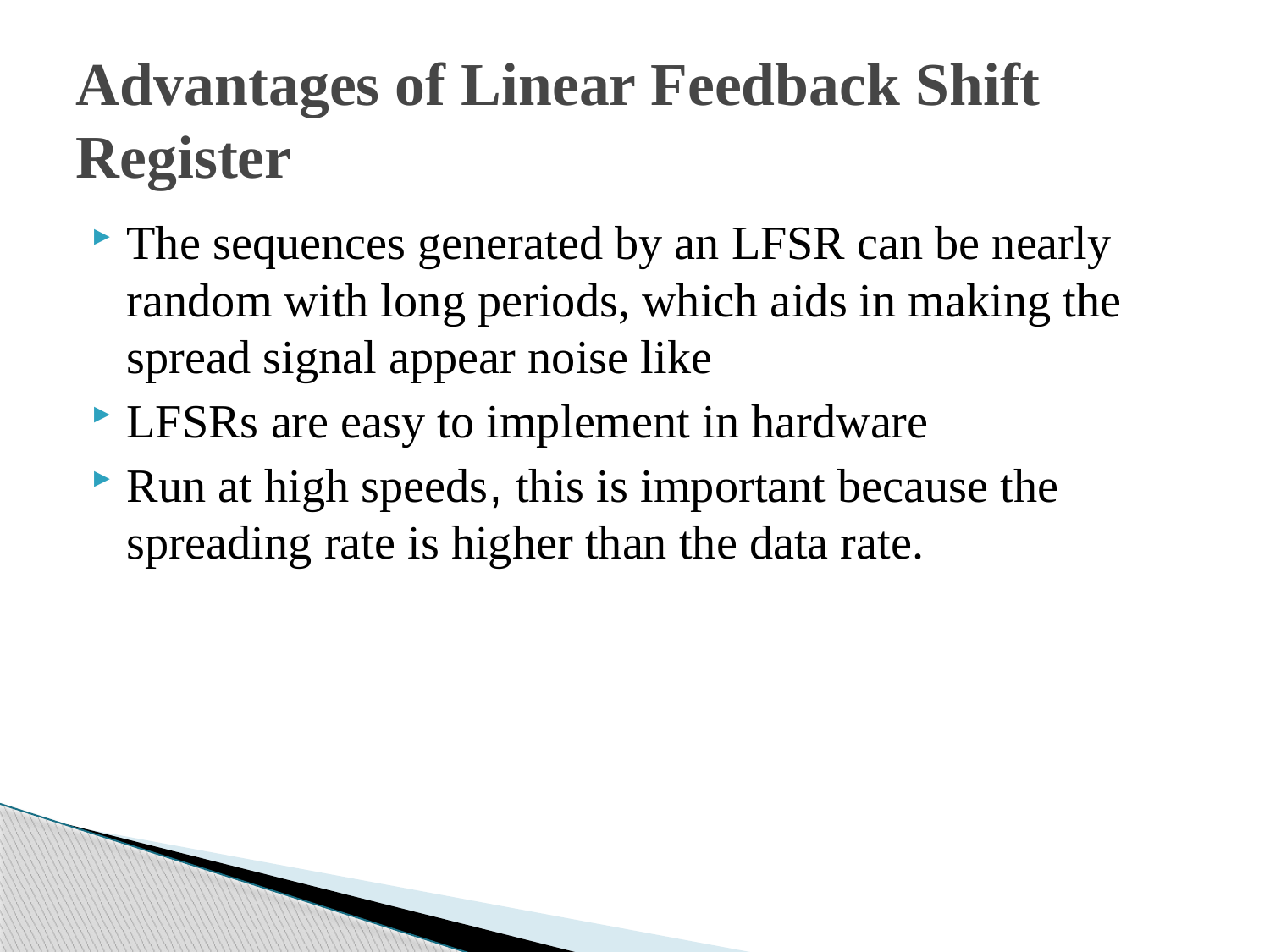

# Advantages of Linear Feedback Shift Register
The sequences generated by an LFSR can be nearly random with long periods, which aids in making the spread signal appear noise like
LFSRs are easy to implement in hardware
Run at high speeds, this is important because the spreading rate is higher than the data rate.